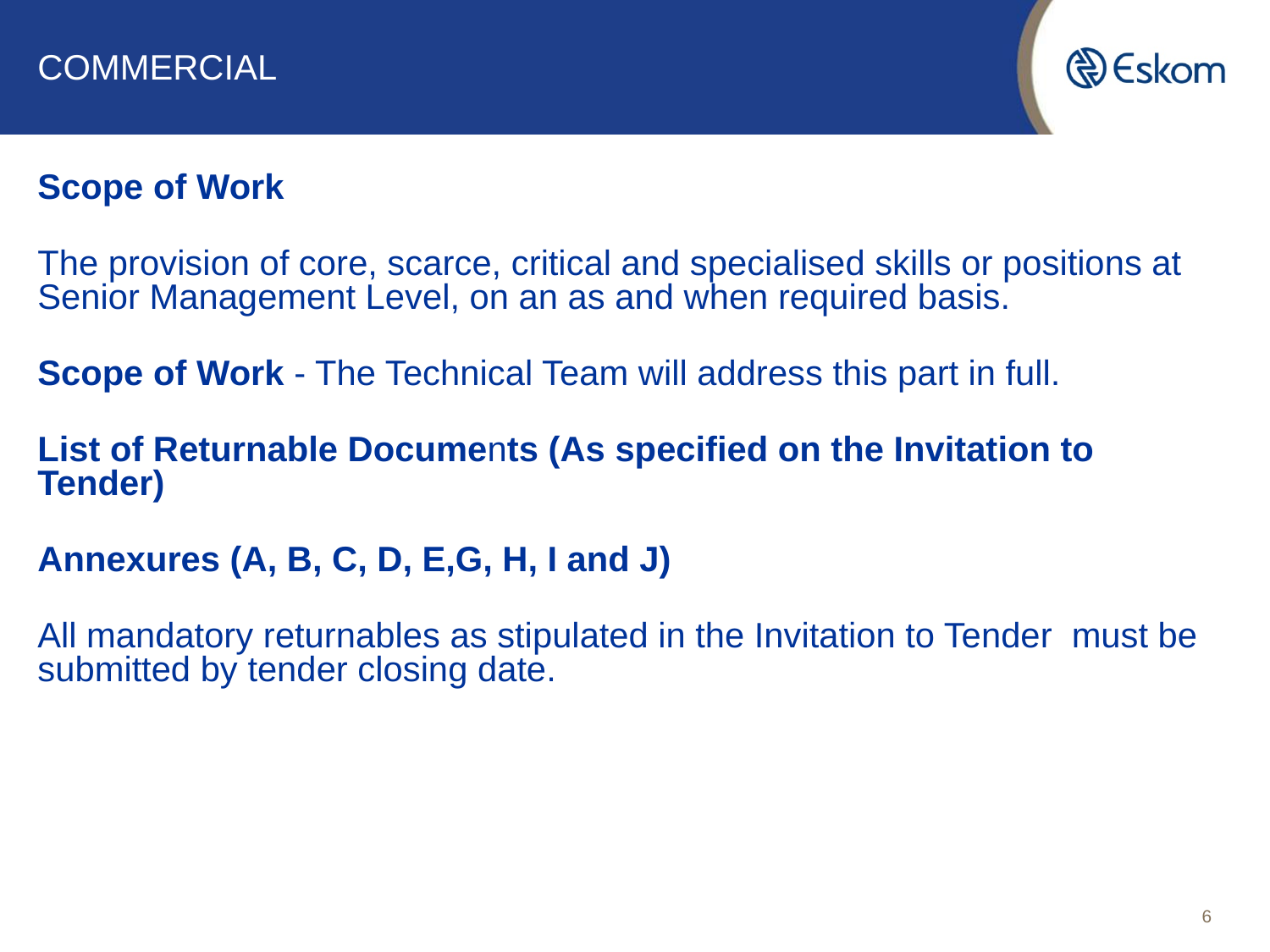

# COMMERCIAL
Scope of Work
The provision of core, scarce, critical and specialised skills or positions at Senior Management Level, on an as and when required basis.
Scope of Work - The Technical Team will address this part in full.
List of Returnable Documents (As specified on the Invitation to Tender)
Annexures (A, B, C, D, E,G, H, I and J)
All mandatory returnables as stipulated in the Invitation to Tender  must be submitted by tender closing date.

6